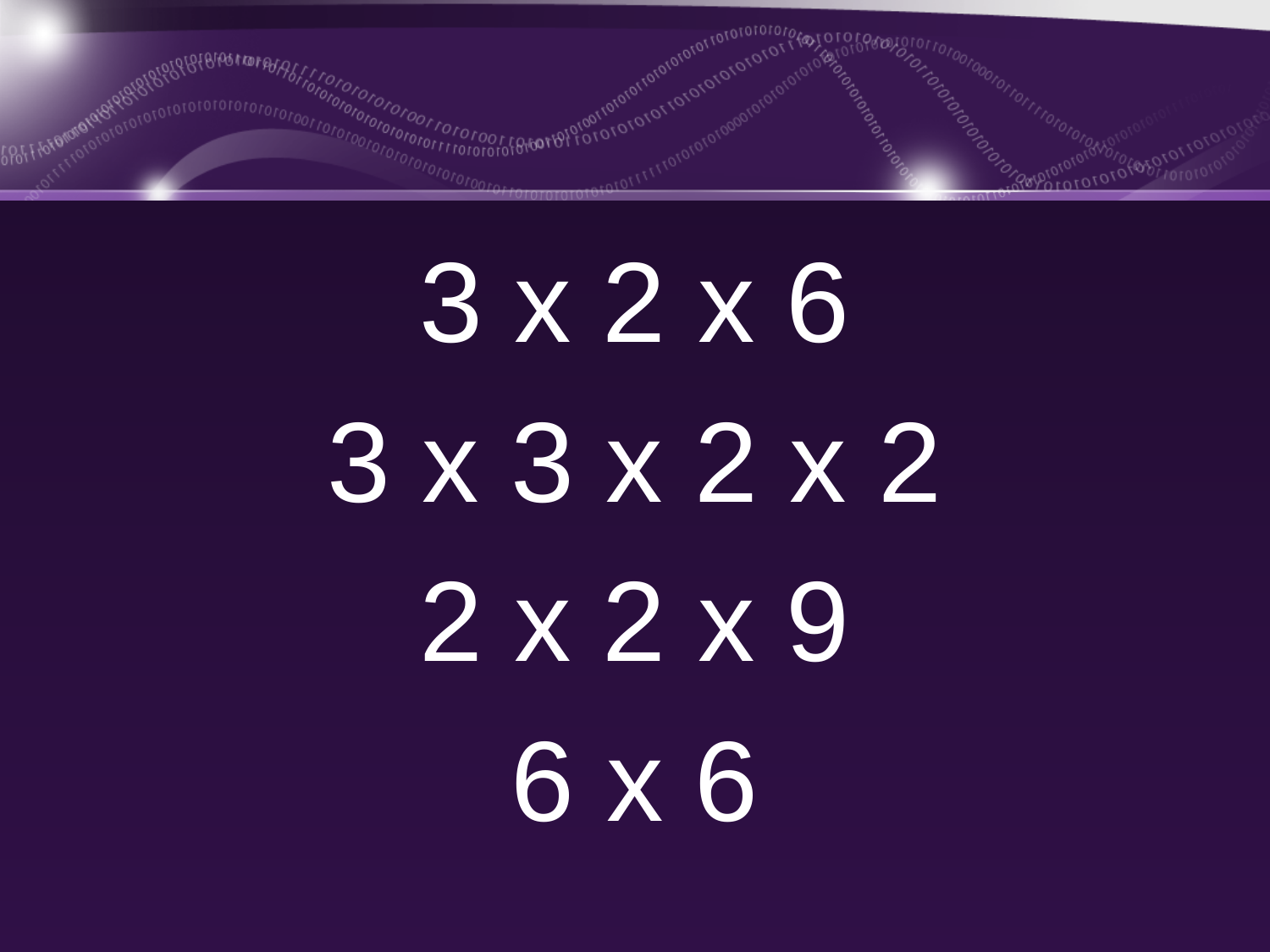

3 x 2 x 6
3 x 3 x 2 x 2
2 x 2 x 9
6 x 6